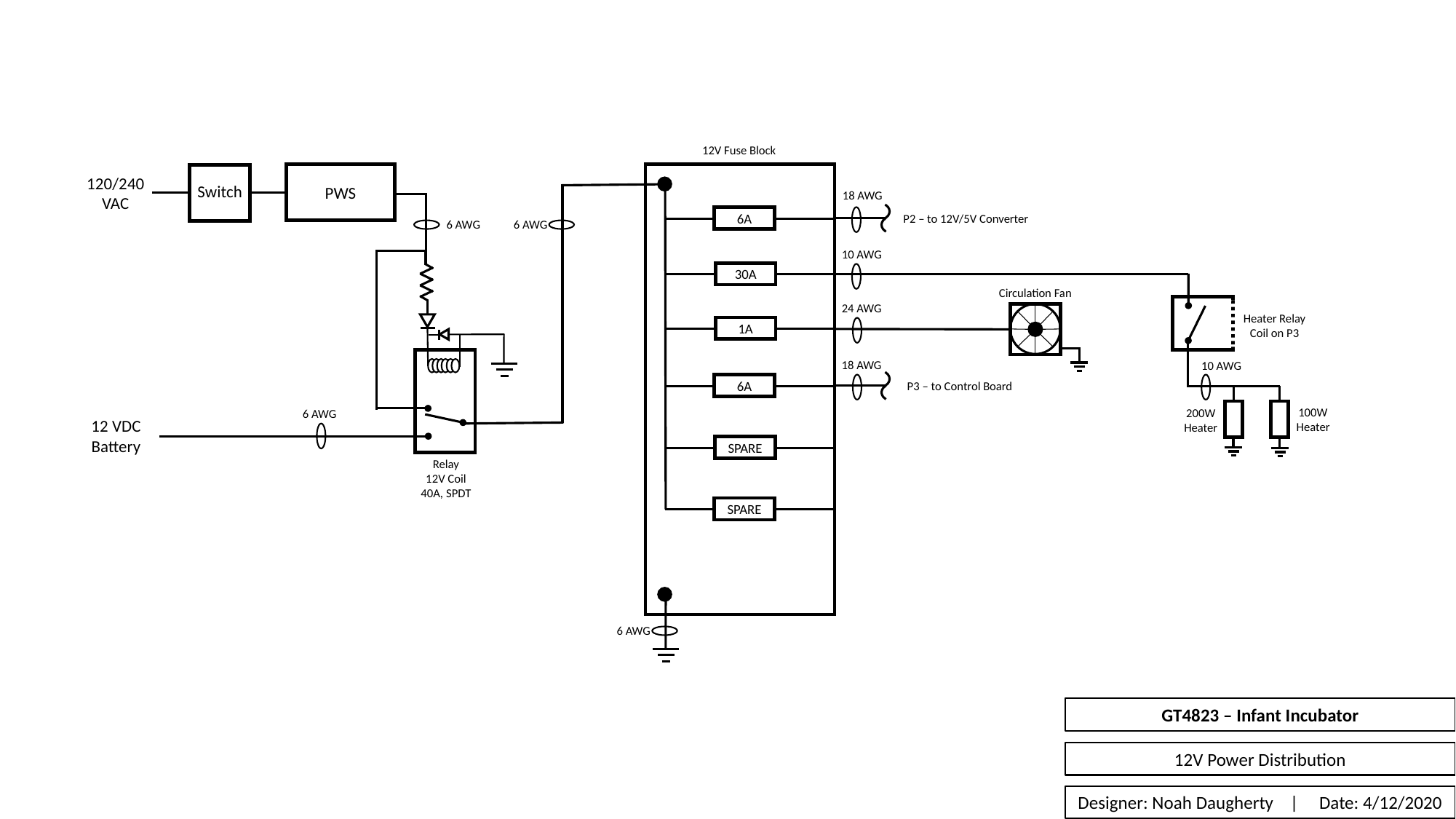

12V Fuse Block

120/240 VAC
Switch
PWS

18 AWG

6A
P2 – to 12V/5V Converter

6 AWG
6 AWG

10 AWG
30A

Circulation Fan
24 AWG

Heater Relay
Coil on P3

1A

18 AWG
10 AWG

6A
P3 – to Control Board

100W
Heater
200W
Heater
6 AWG

12 VDC
Battery

SPARE

Relay
12V Coil
40A, SPDT
SPARE

6 AWG

GT4823 – Infant Incubator
12V Power Distribution
Designer: Noah Daugherty    |     Date: 4/12/2020